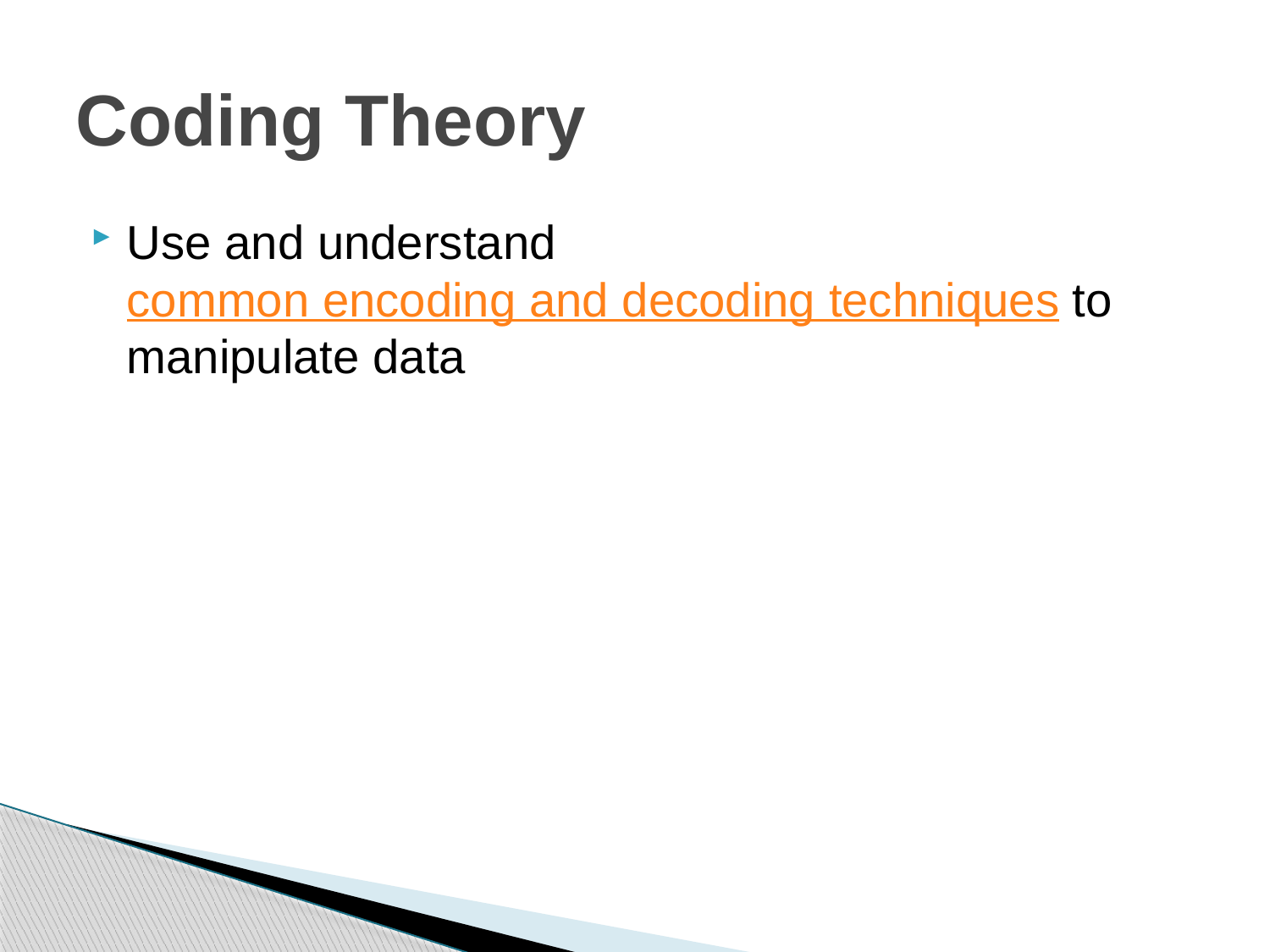

# Coding Theory
Use and understand common encoding and decoding techniques to manipulate data